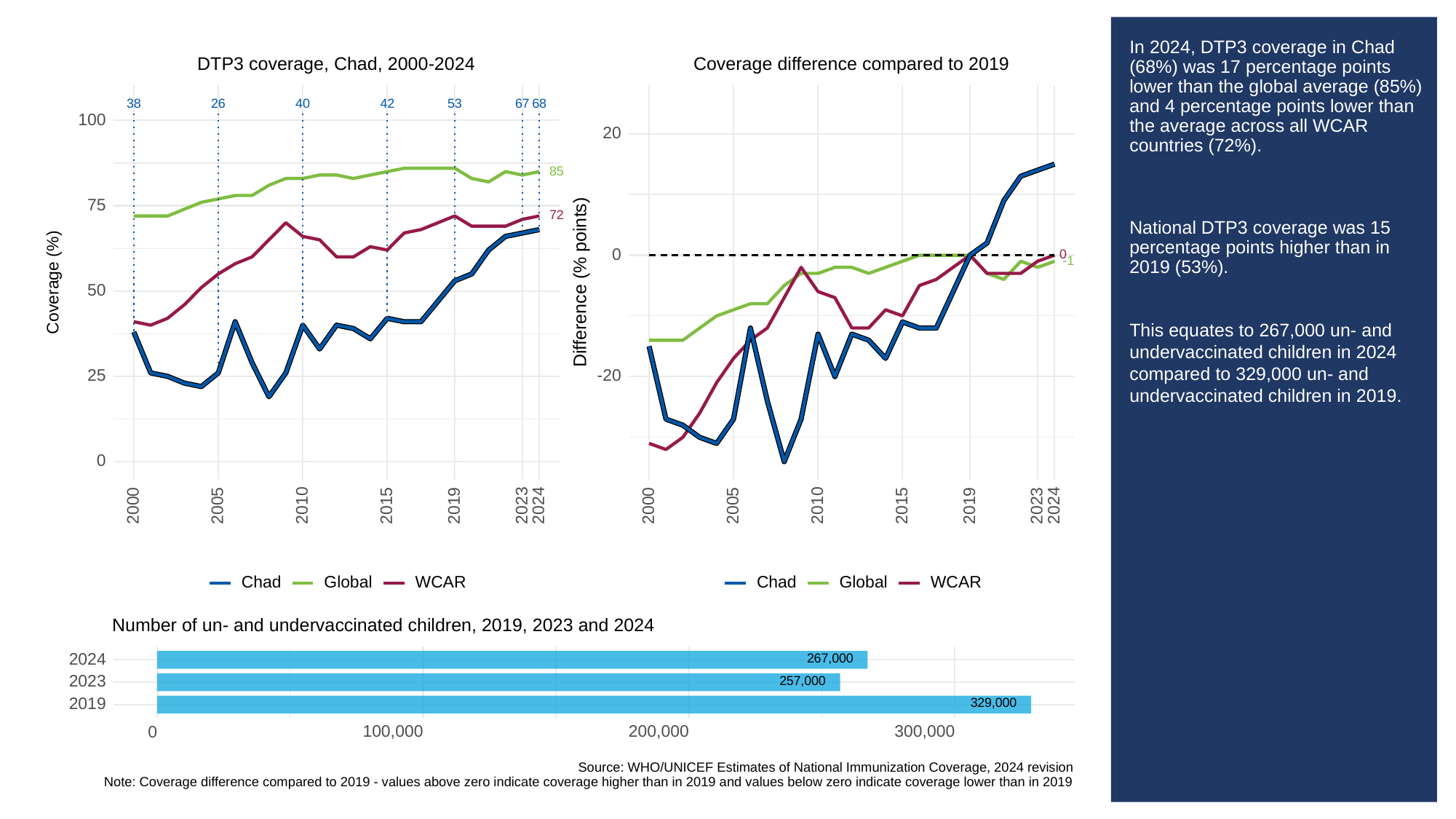

# In 2024, DTP3 coverage in Chad (68%) was 17 percentage points lower than the global average (85%) and 4 percentage points lower than the average across all WCAR countries (72%).

National DTP3 coverage was 15 percentage points higher than in 2019 (53%).

This equates to 267,000 un- and undervaccinated children in 2024 compared to 329,000 un- and undervaccinated children in 2019.

DTP3 coverage, Chad, 2000-2024
Coverage difference compared to 2019

38
53
26
40
67
68
42

100

20

85

75

72

0
0

-1
Difference (% points)
Coverage (%)
50

25
-20

0

2023
2023
2000
2005
2010
2015
2019
2024
2000
2005
2010
2015
2019
2024
Chad
Global
WCAR
Chad
Global
WCAR

Number of un- and undervaccinated children, 2019, 2023 and 2024

267,000
2024

257,000
2023

329,000
2019

100,000
200,000
300,000
0
Source: WHO/UNICEF Estimates of National Immunization Coverage, 2024 revision
Note: Coverage difference compared to 2019 - values above zero indicate coverage higher than in 2019 and values below zero indicate coverage lower than in 2019